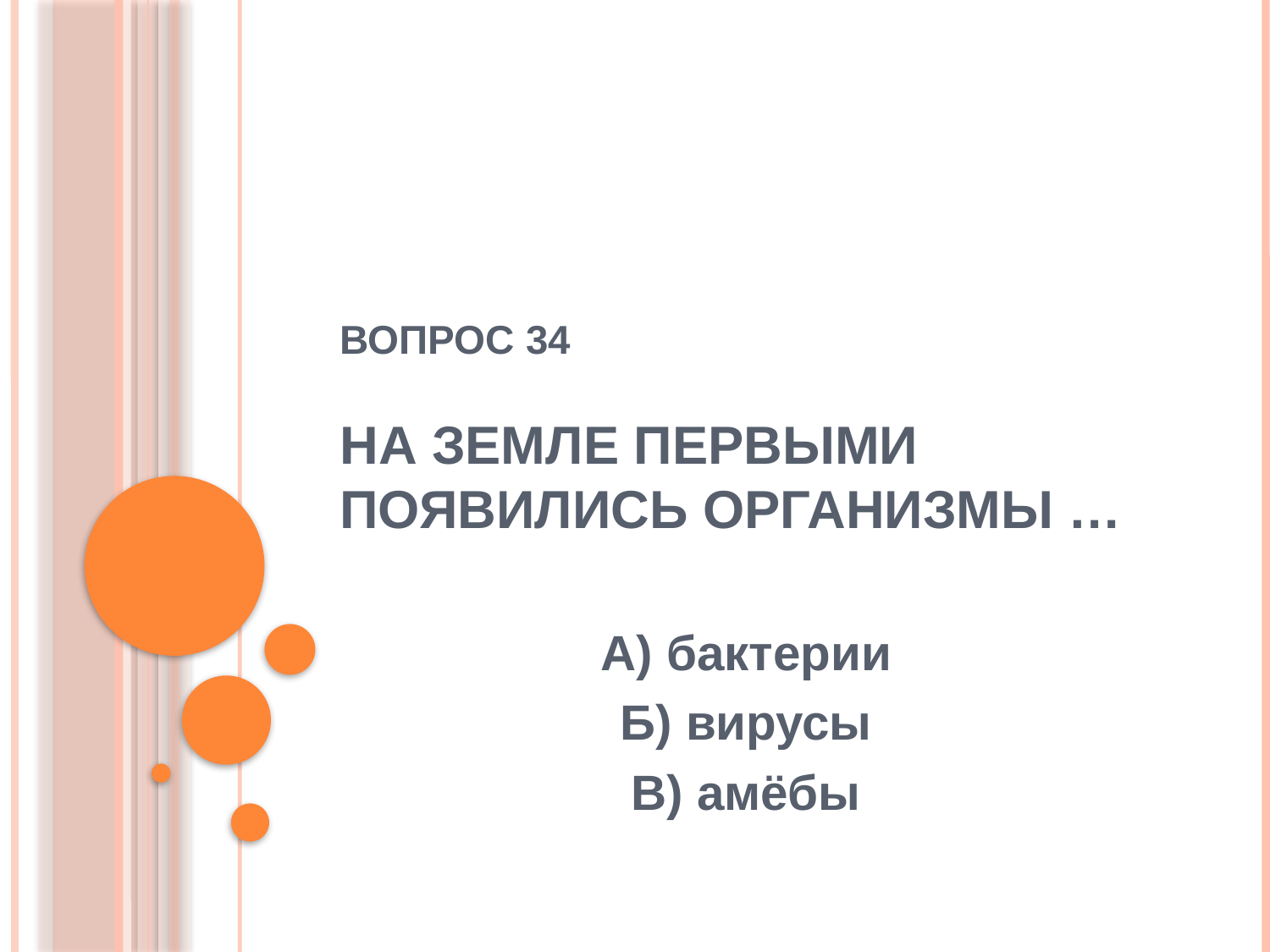

# Вопрос 34 На Земле первыми появились организмы …
А) бактерии
Б) вирусы
В) амёбы